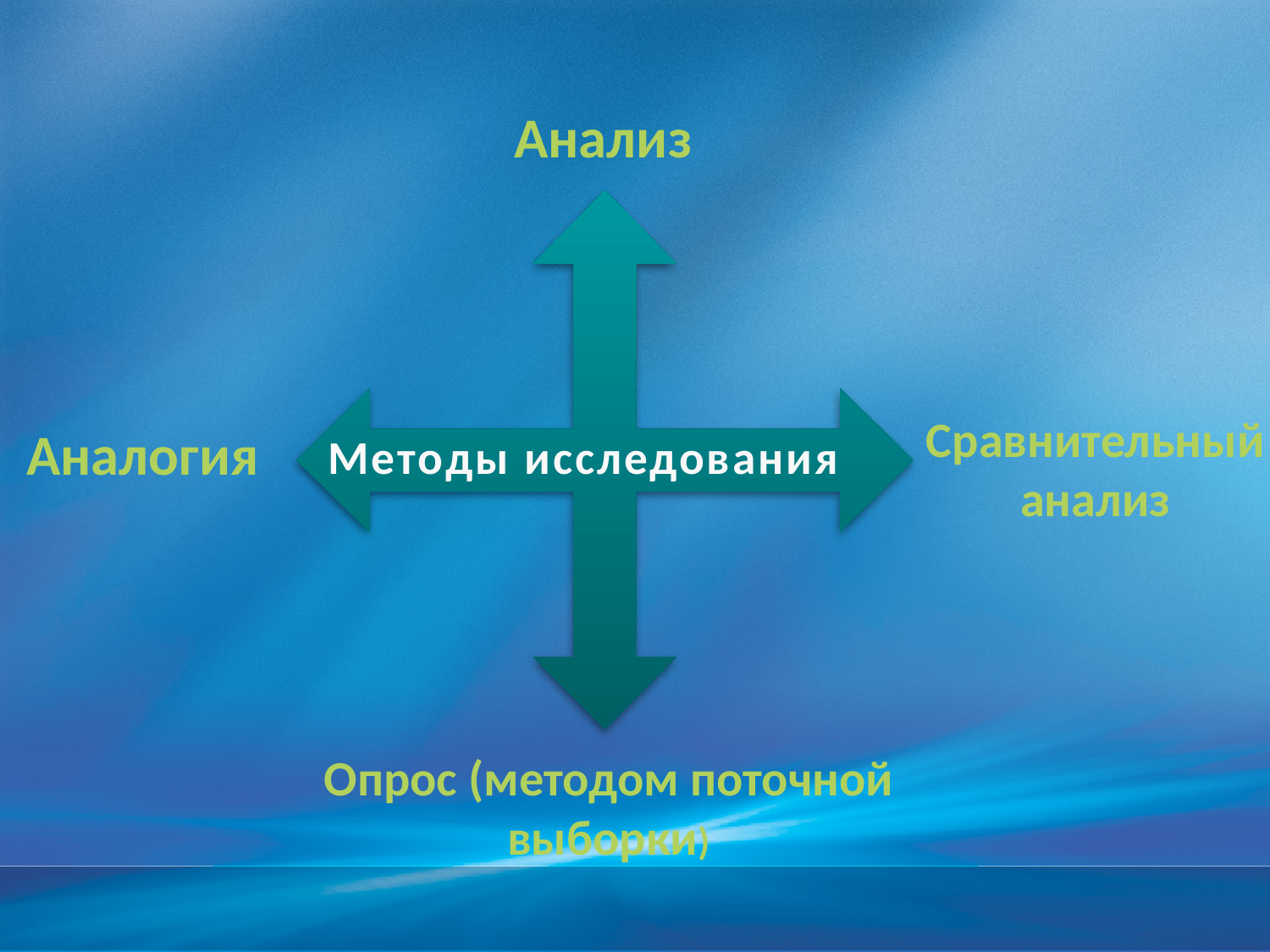

Анализ

Сравнительный анализ
Аналогия
# Методы исследования
Опрос (методом поточной выборки)